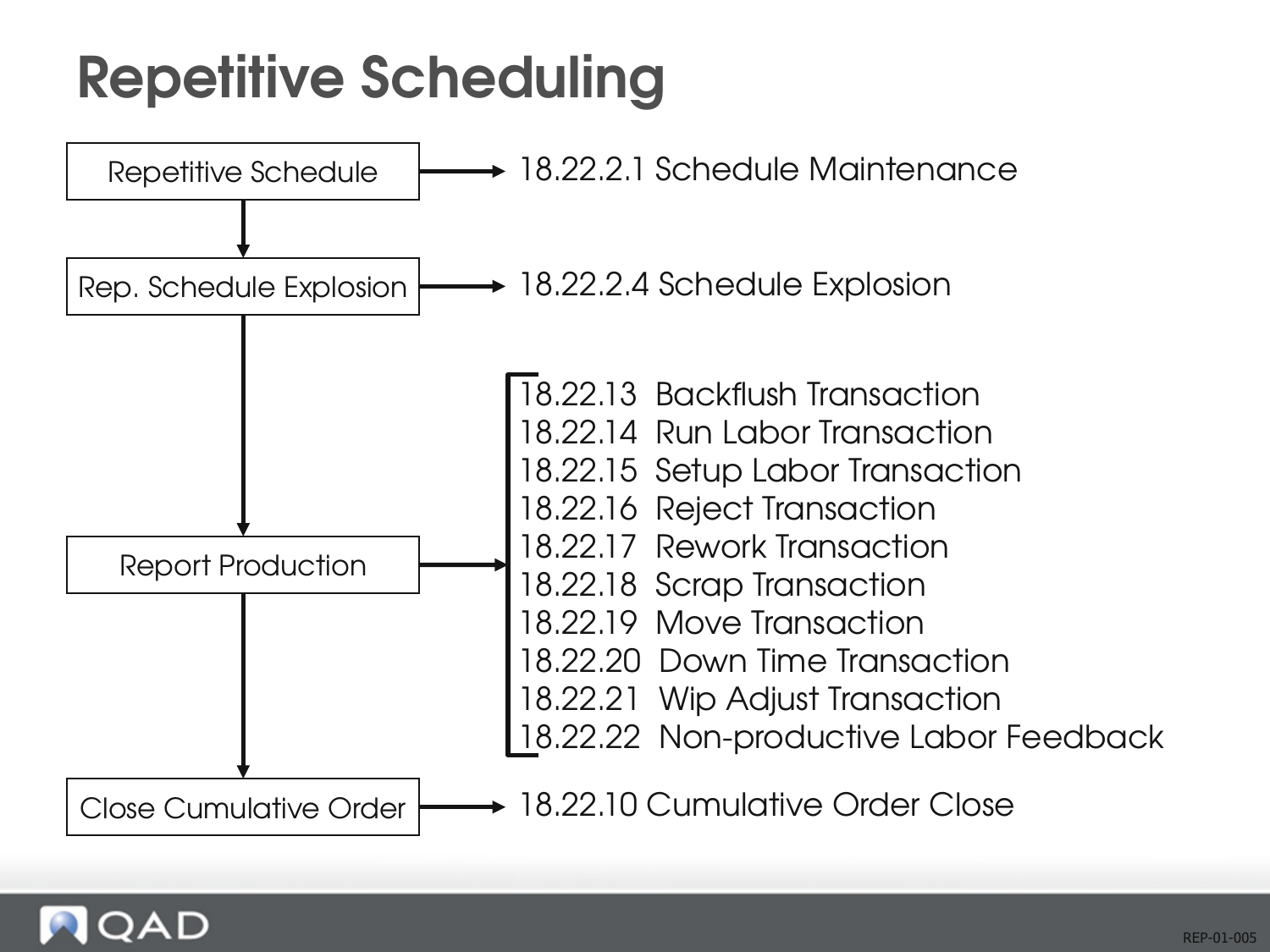

# Repetitive Scheduling
Repetitive Schedule
18.22.2.1 Schedule Maintenance
Rep. Schedule Explosion
18.22.2.4 Schedule Explosion
18.22.13  Backflush Transaction
18.22.14  Run Labor Transaction
18.22.15  Setup Labor Transaction
18.22.16  Reject Transaction
18.22.17  Rework Transaction
18.22.18  Scrap Transaction
18.22.19  Move Transaction
18.22.20  Down Time Transaction
18.22.21  Wip Adjust Transaction
18.22.22  Non-productive Labor Feedback

Report Production
Close Cumulative Order
18.22.10 Cumulative Order Close
REP-01-005